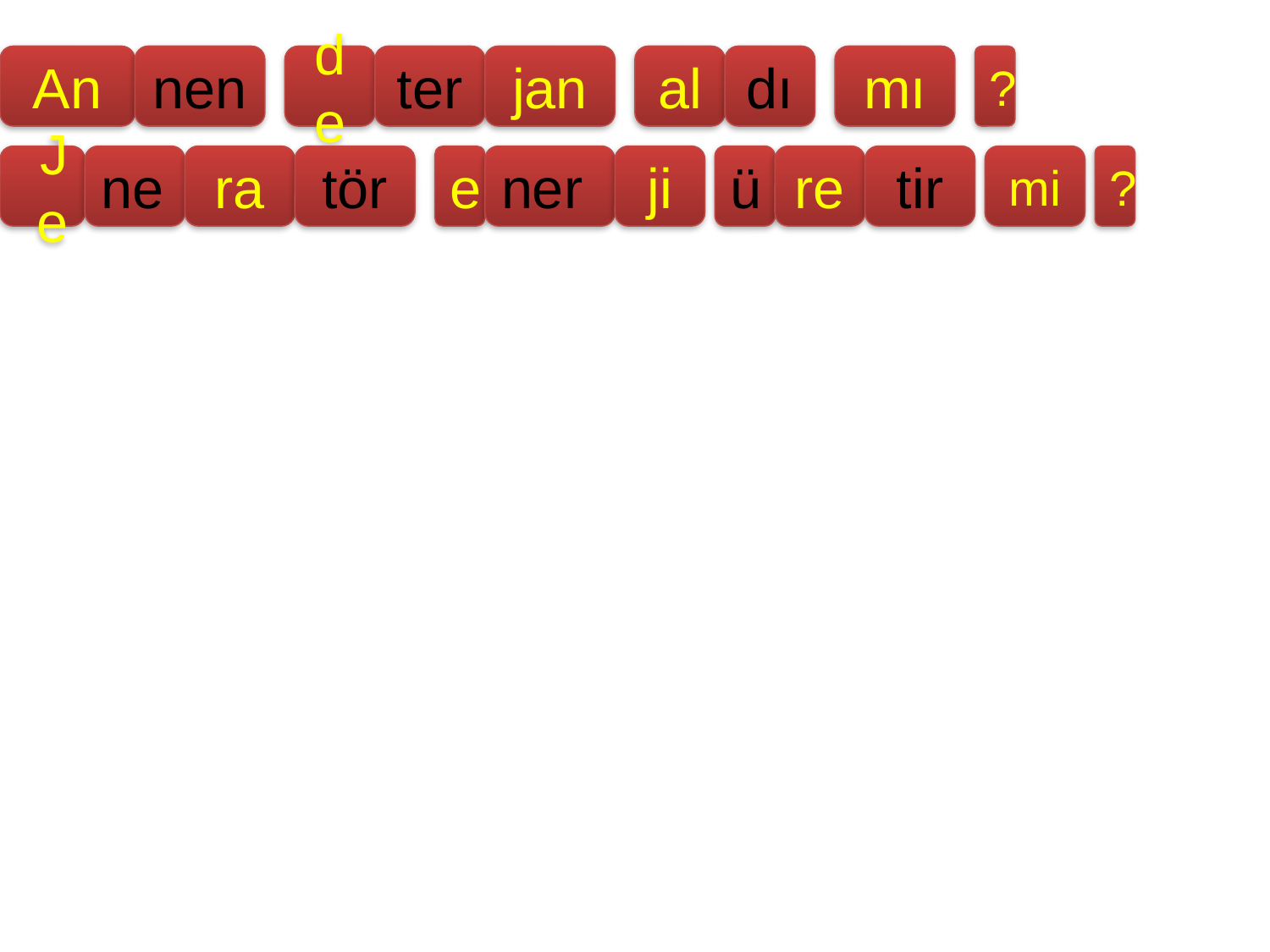

An
nen
de
ter
jan
al
dı
mı
?
Je
ne
ra
tör
e
ner
ji
ü
re
tir
mi
?